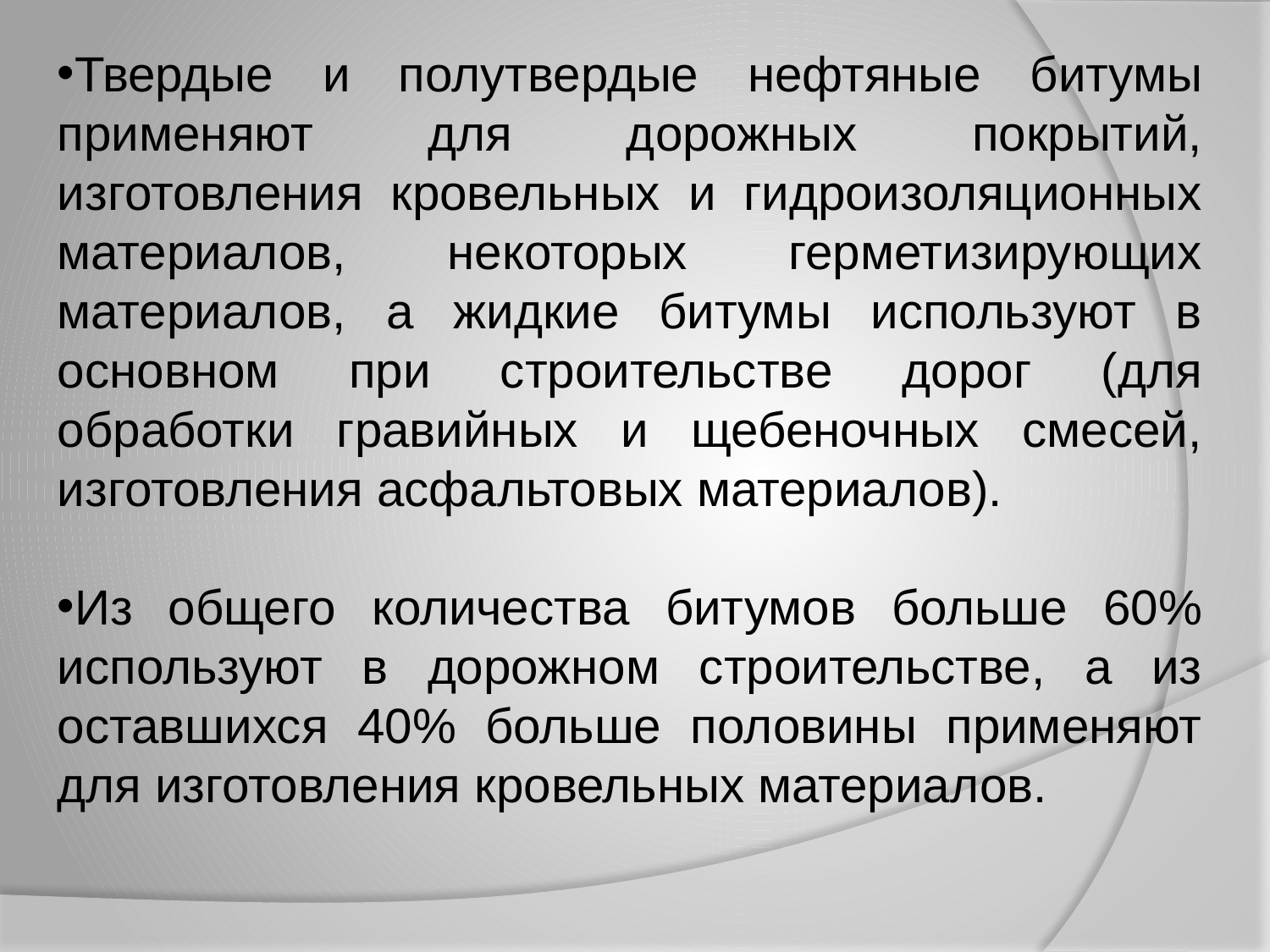

Твердые и полутвердые нефтяные битумы применяют для дорожных покрытий, изготовления кровельных и гидроизоляционных материалов, некоторых герметизирующих материалов, а жидкие битумы используют в основном при строительстве дорог (для обработки гравийных и щебеночных смесей, изготовления асфальтовых материалов).

Из общего количества битумов больше 60% используют в дорожном строительстве, а из оставшихся 40% больше половины применяют для изготовления кровельных материалов.